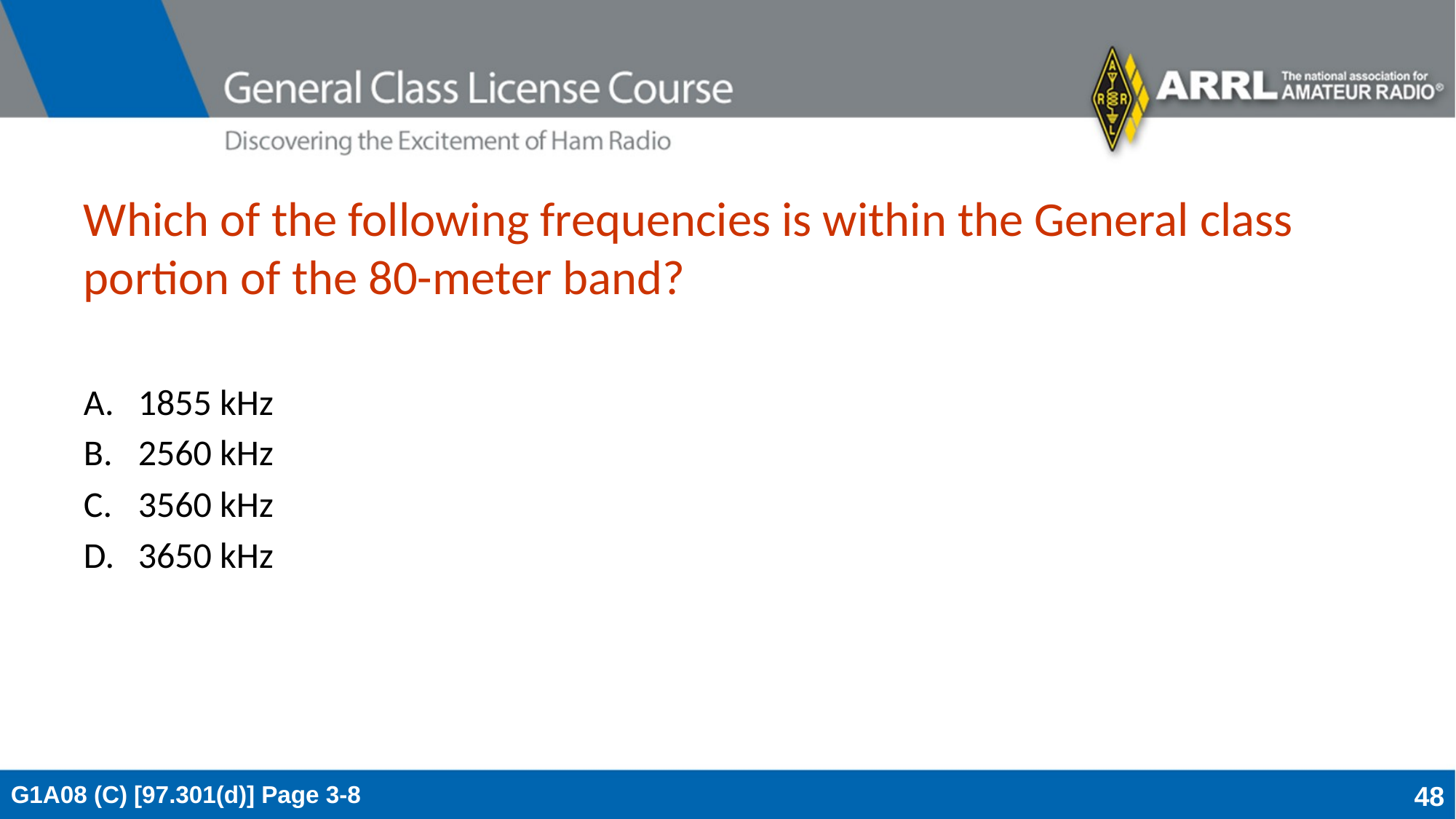

# Which of the following frequencies is within the General class portion of the 80-meter band?
1855 kHz
2560 kHz
3560 kHz
3650 kHz
G1A08 (C) [97.301(d)] Page 3-8
48